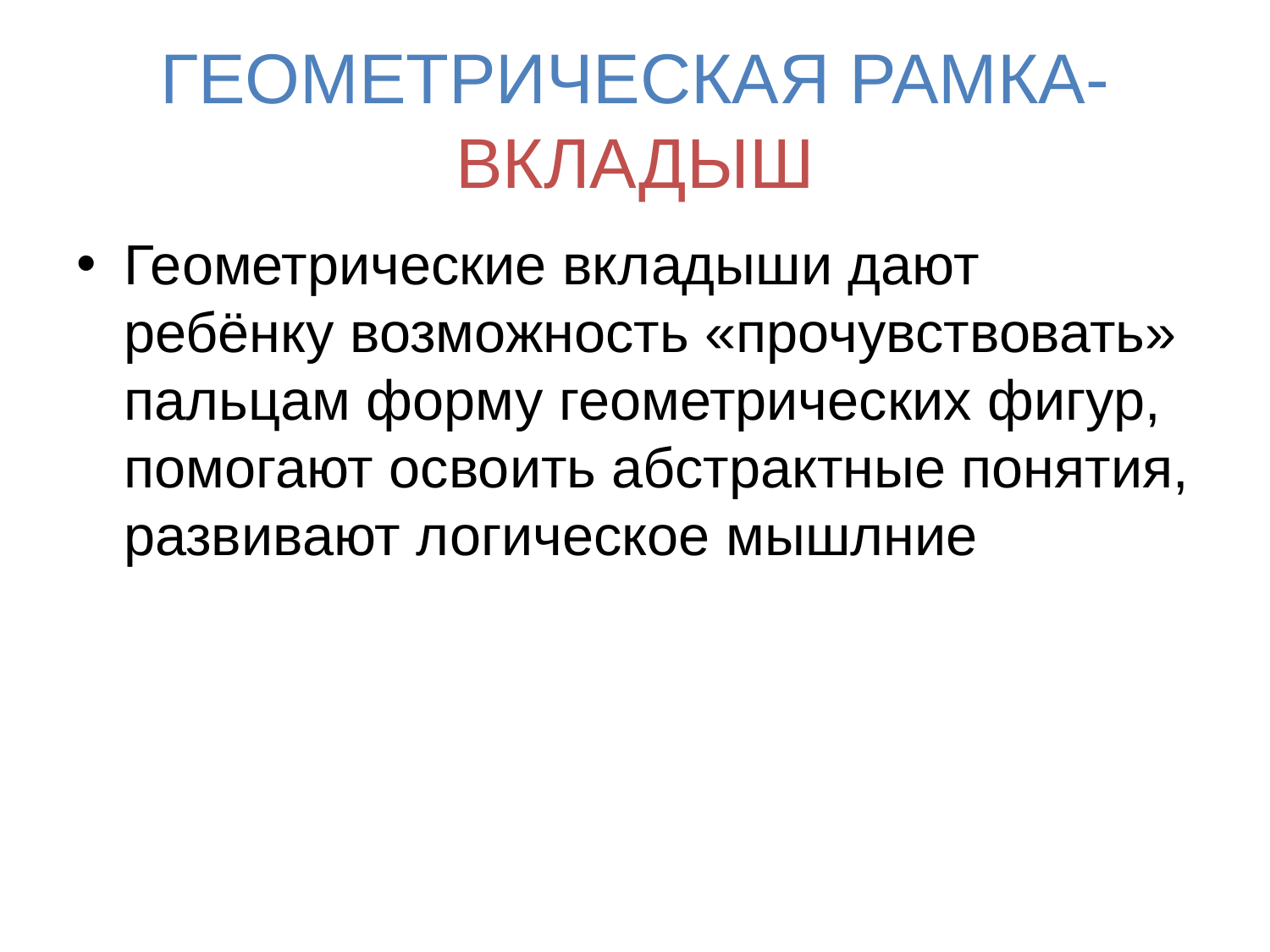

# ГЕОМЕТРИЧЕСКАЯ РАМКА- ВКЛАДЫШ
Геометрические вкладыши дают ребёнку возможность «прочувствовать» пальцам форму геометрических фигур, помогают освоить абстрактные понятия, развивают логическое мышлние